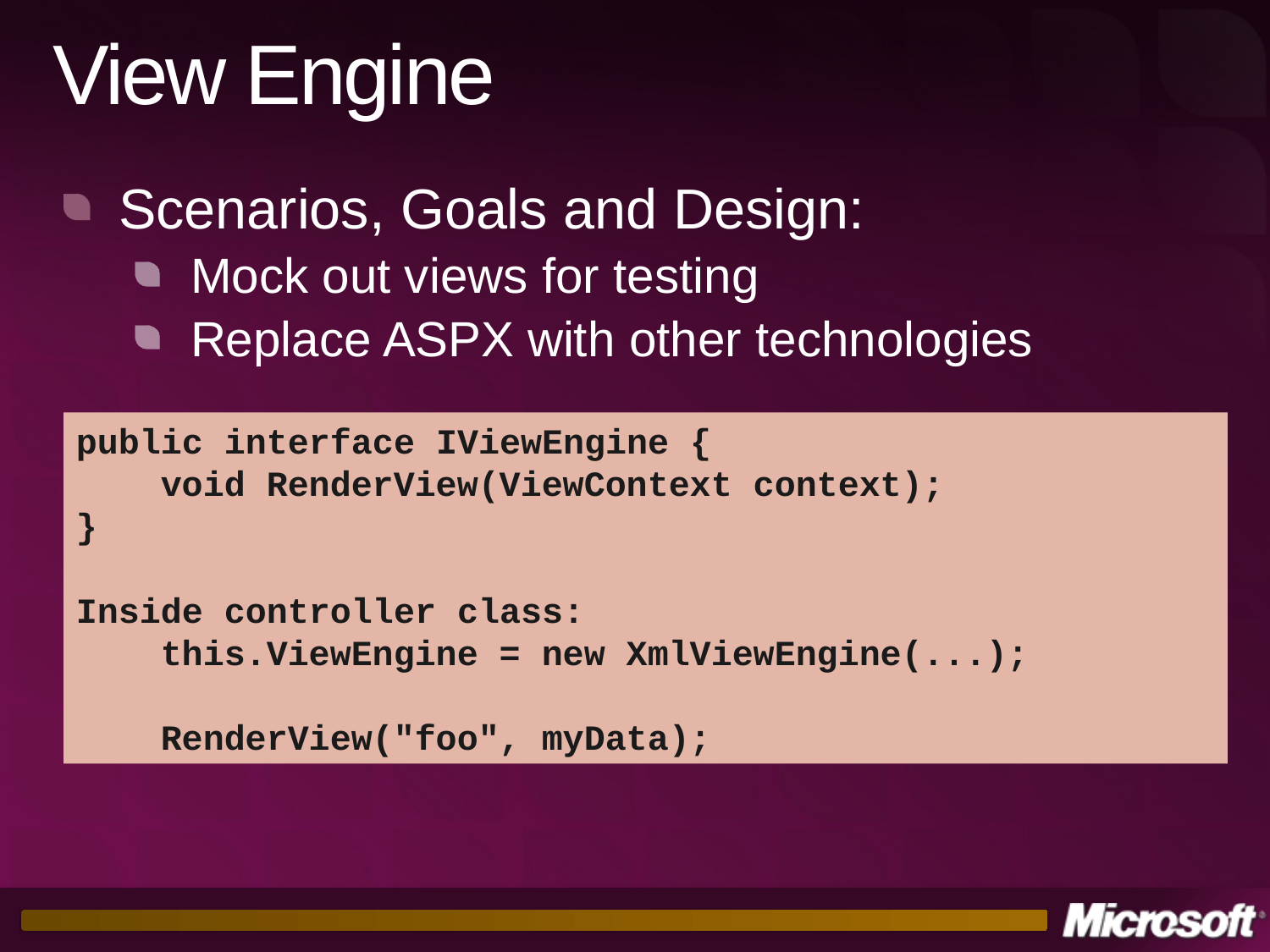

# View Engine
Scenarios, Goals and Design:
Mock out views for testing
Replace ASPX with other technologies
public interface IViewEngine {
    void RenderView(ViewContext context);
}

Inside controller class:
    this.ViewEngine = new XmlViewEngine(...);

    RenderView("foo", myData);